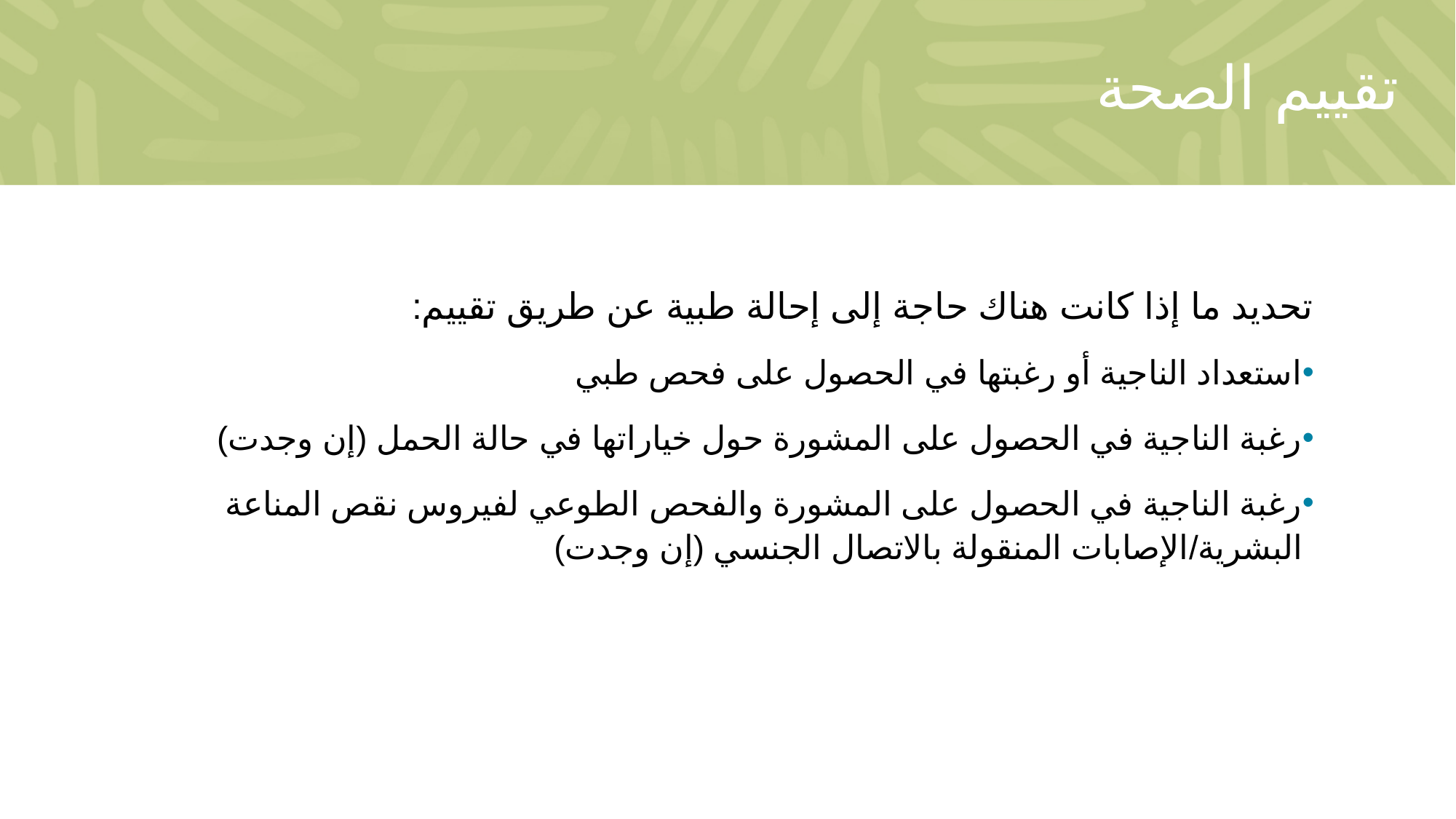

# تقييم الصحة
تحديد ما إذا كانت هناك حاجة إلى إحالة طبية عن طريق تقييم:
استعداد الناجية أو رغبتها في الحصول على فحص طبي
رغبة الناجية في الحصول على المشورة حول خياراتها في حالة الحمل (إن وجدت)
رغبة الناجية في الحصول على المشورة والفحص الطوعي لفيروس نقص المناعة البشرية/الإصابات المنقولة بالاتصال الجنسي (إن وجدت)